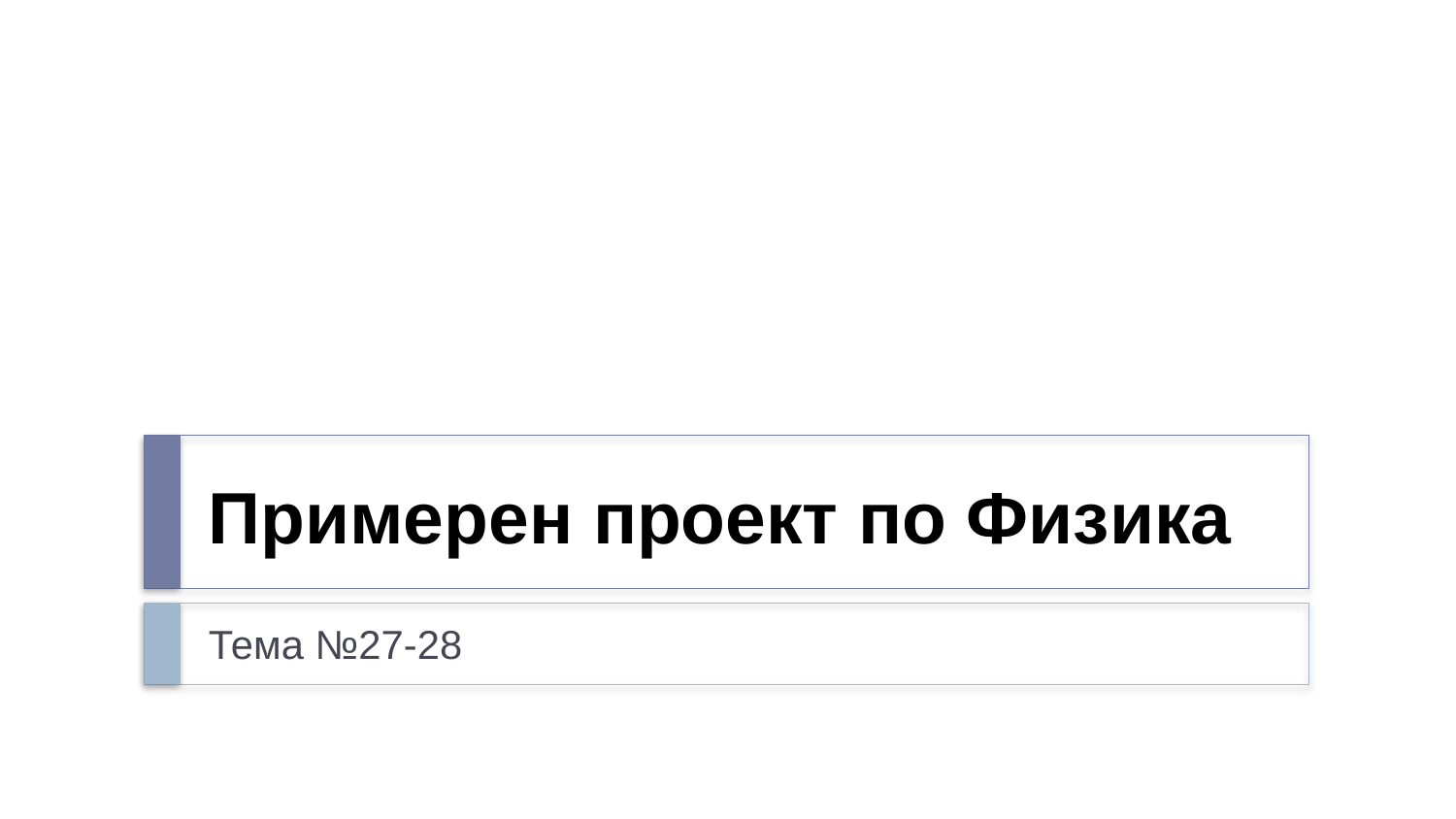

# Примерен проект по Физика
Тема №27-28